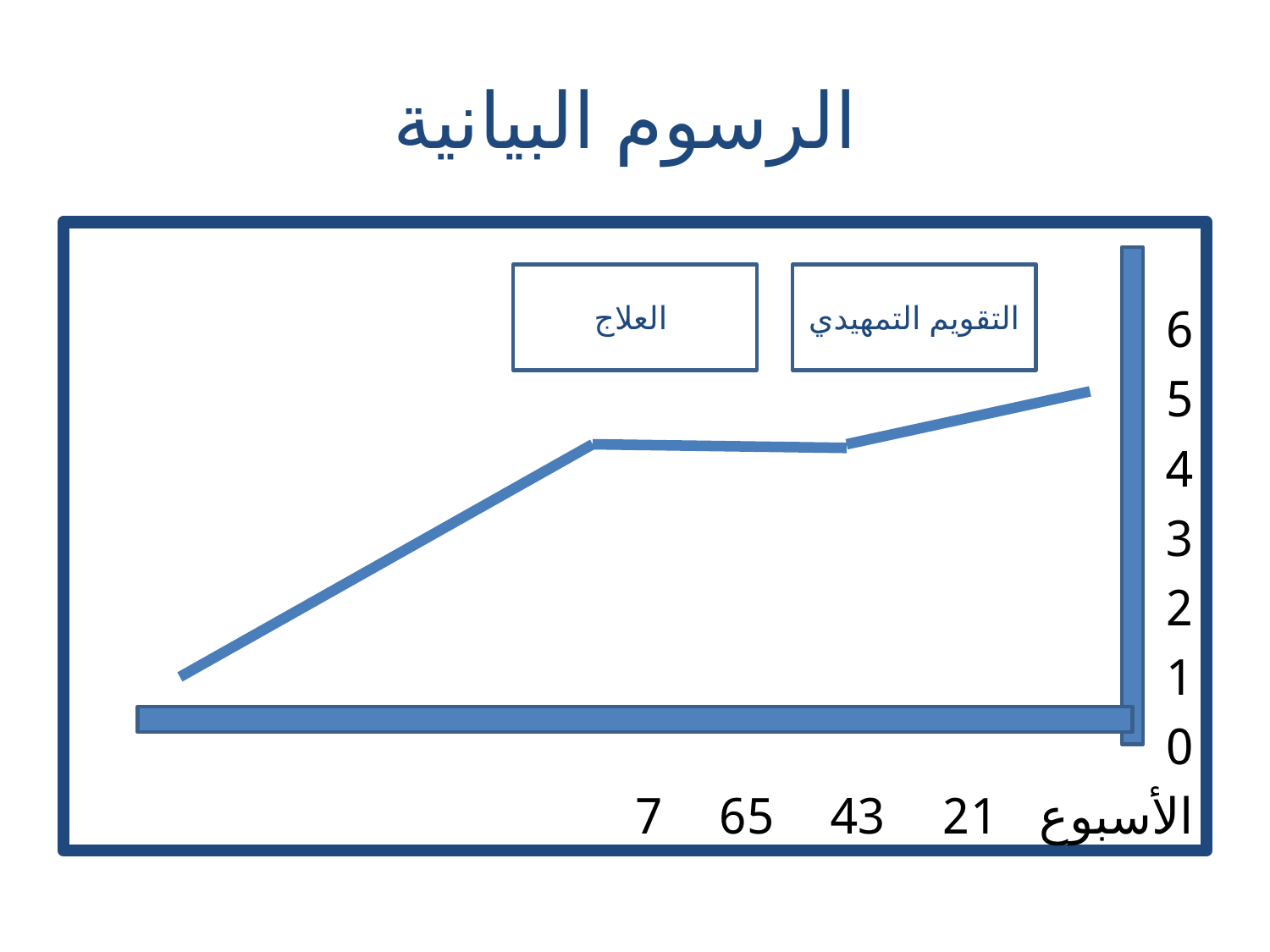

# الرسوم البيانية

6
5
4
3
2
1
0
الأسبوع 	1	2	3	4	5	6	7

العلاج
التقويم التمهيدي